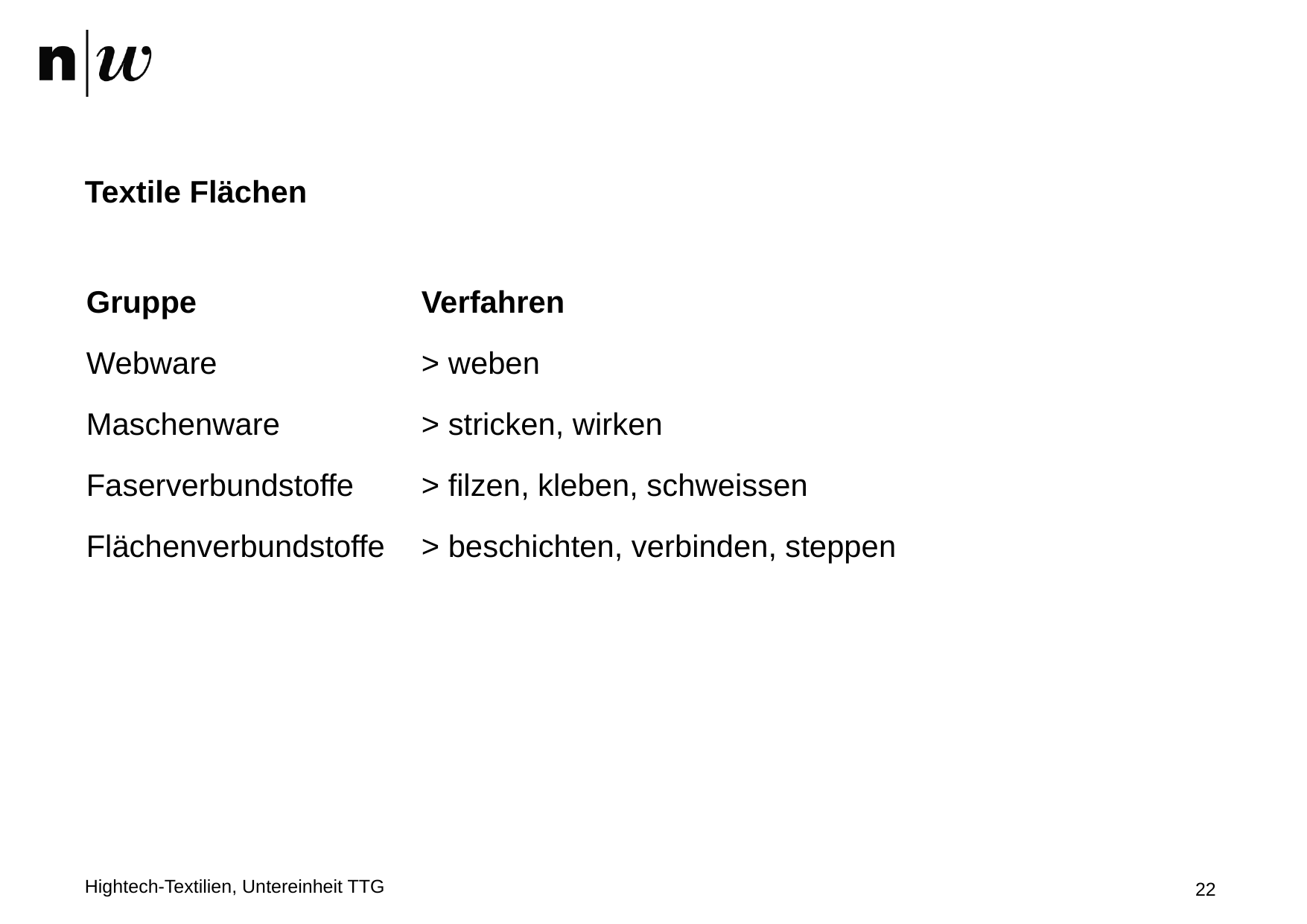

# Textile Flächen
Gruppe			Verfahren
Webware 		> weben
Maschenware		> stricken, wirken
Faserverbundstoffe 	> filzen, kleben, schweissen
Flächenverbundstoffe 	> beschichten, verbinden, steppen
Hightech-Textilien, Untereinheit TTG
22